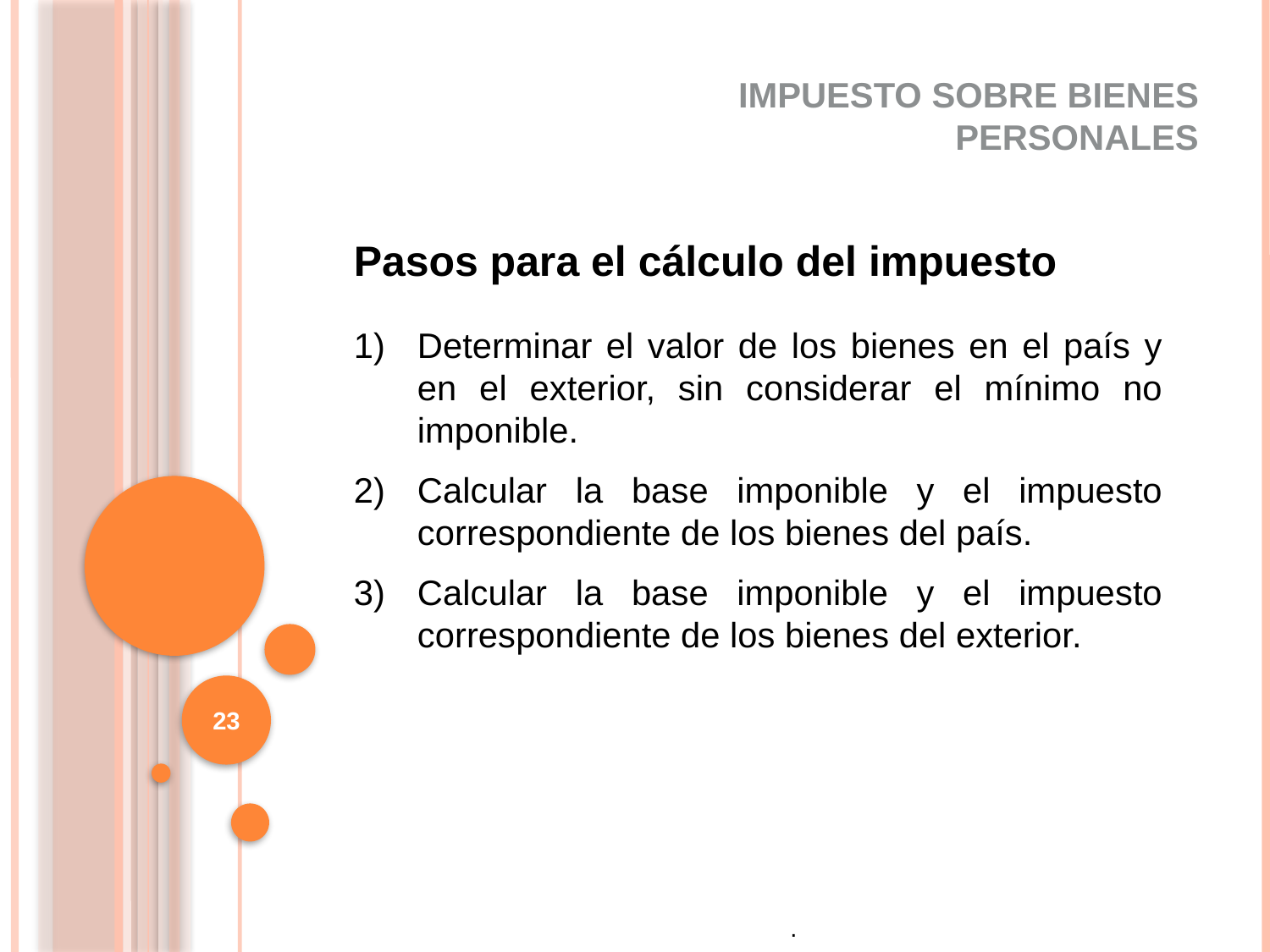

IMPUESTO SOBRE BIENES PERSONALES
Pasos para el cálculo del impuesto
Determinar el valor de los bienes en el país y en el exterior, sin considerar el mínimo no imponible.
Calcular la base imponible y el impuesto correspondiente de los bienes del país.
Calcular la base imponible y el impuesto correspondiente de los bienes del exterior.
23
.